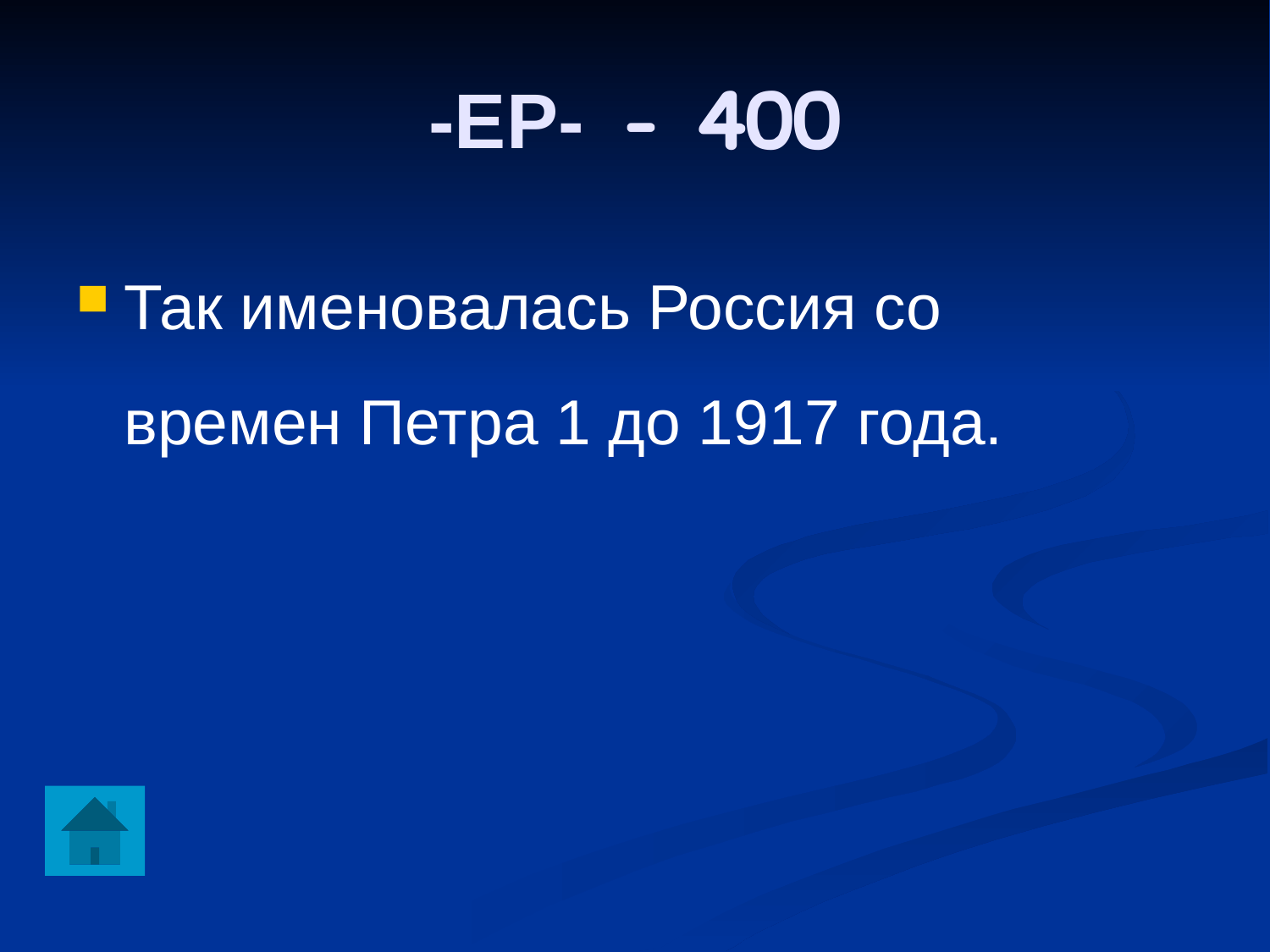

-ЕР- - 400
Так именовалась Россия со времен Петра 1 до 1917 года.